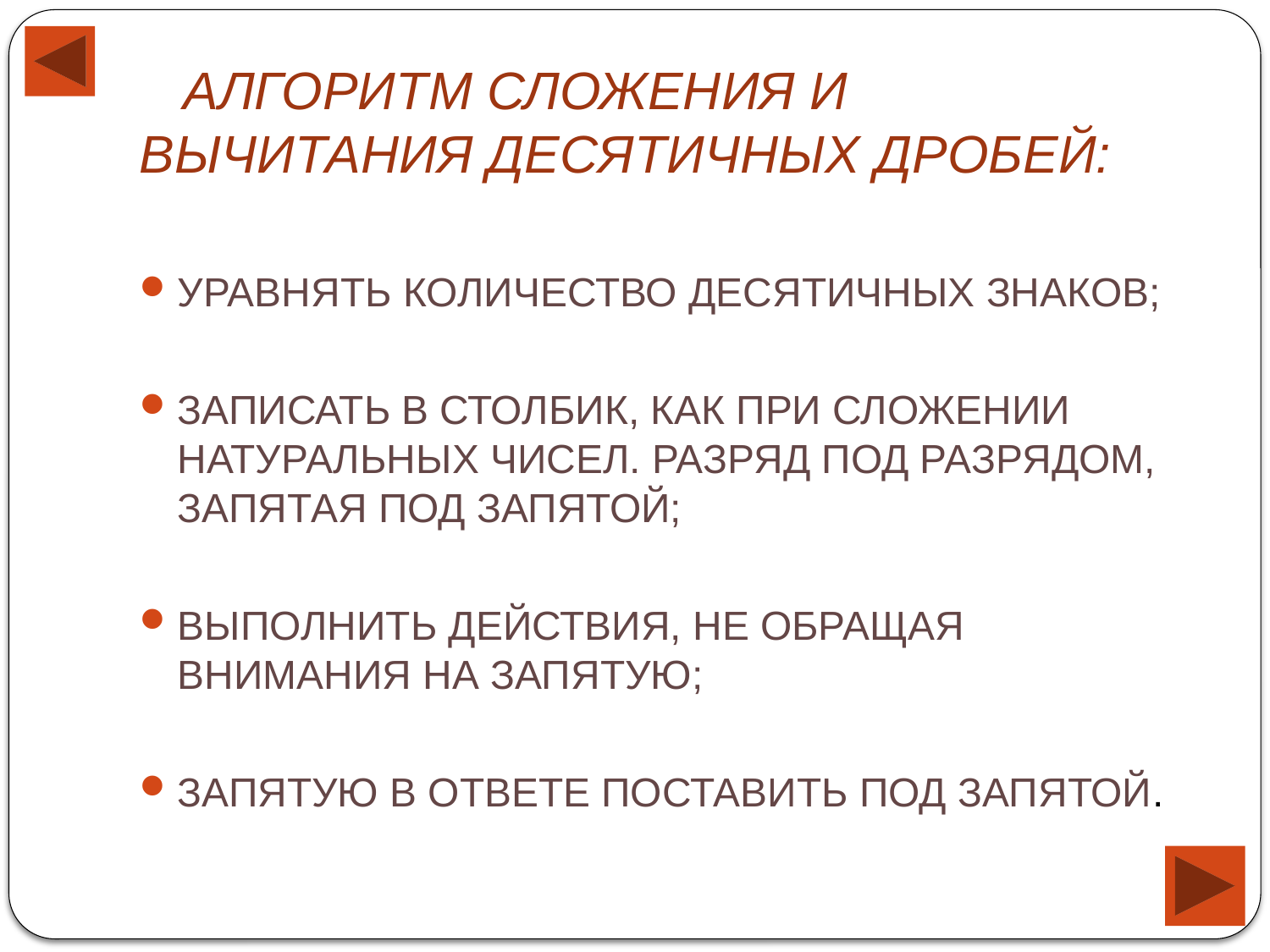

# АЛГОРИТМ СЛОЖЕНИЯ И ВЫЧИТАНИЯ ДЕСЯТИЧНЫХ ДРОБЕЙ:

УРАВНЯТЬ КОЛИЧЕСТВО ДЕСЯТИЧНЫХ ЗНАКОВ;

ЗАПИСАТЬ В СТОЛБИК, КАК ПРИ СЛОЖЕНИИ НАТУРАЛЬНЫХ ЧИСЕЛ. РАЗРЯД ПОД РАЗРЯДОМ, ЗАПЯТАЯ ПОД ЗАПЯТОЙ;

ВЫПОЛНИТЬ ДЕЙСТВИЯ, НЕ ОБРАЩАЯ ВНИМАНИЯ НА ЗАПЯТУЮ;

ЗАПЯТУЮ В ОТВЕТЕ ПОСТАВИТЬ ПОД ЗАПЯТОЙ.